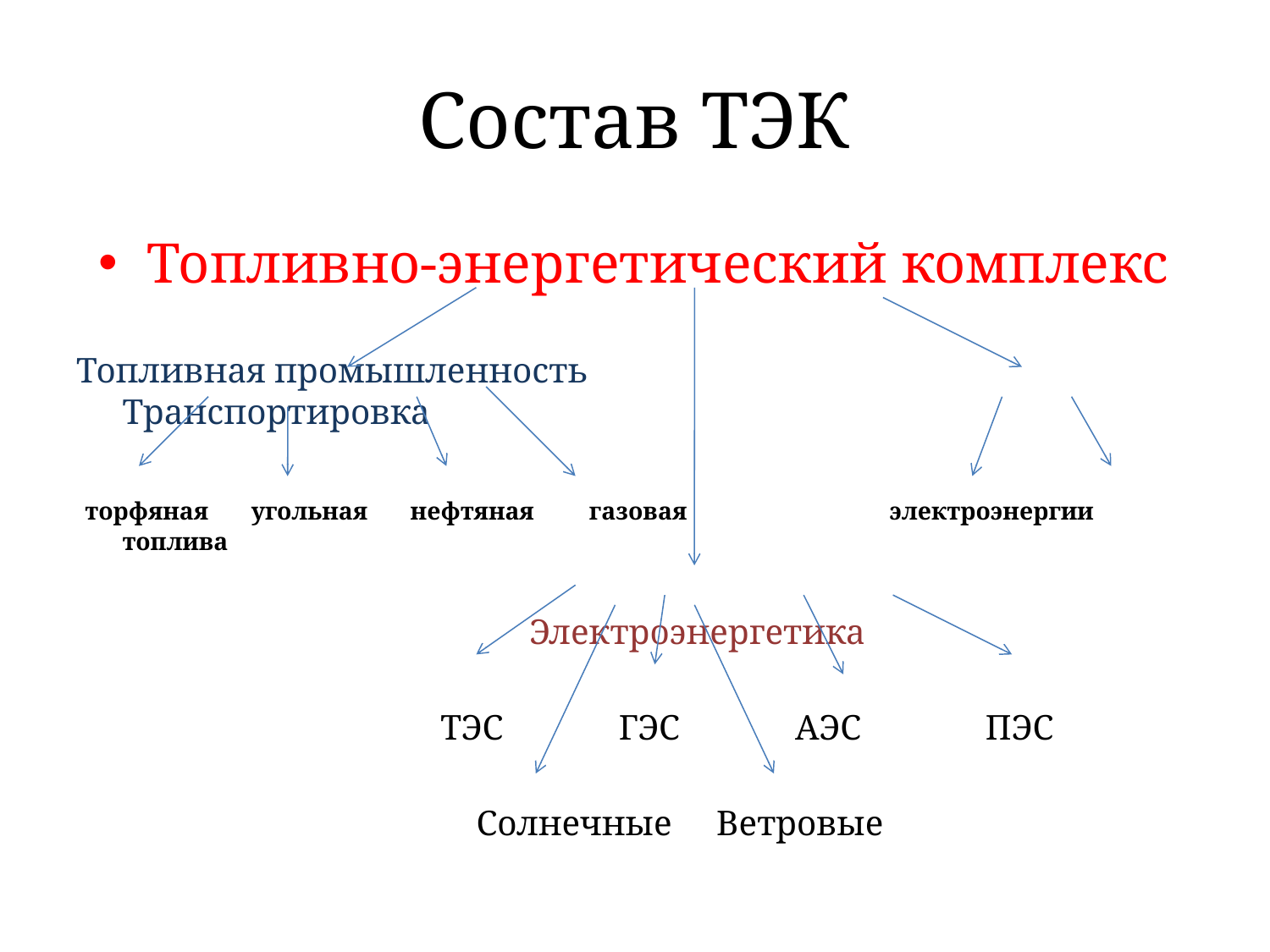

# Состав ТЭК
Топливно-энергетический комплекс

Топливная промышленность                                        Транспортировка

 торфяная       угольная       нефтяная         газовая                                 электроэнергии       топлива

                                                   Электроэнергетика

                                         ТЭС             ГЭС             АЭС              ПЭС

                                             Солнечные     Ветровые